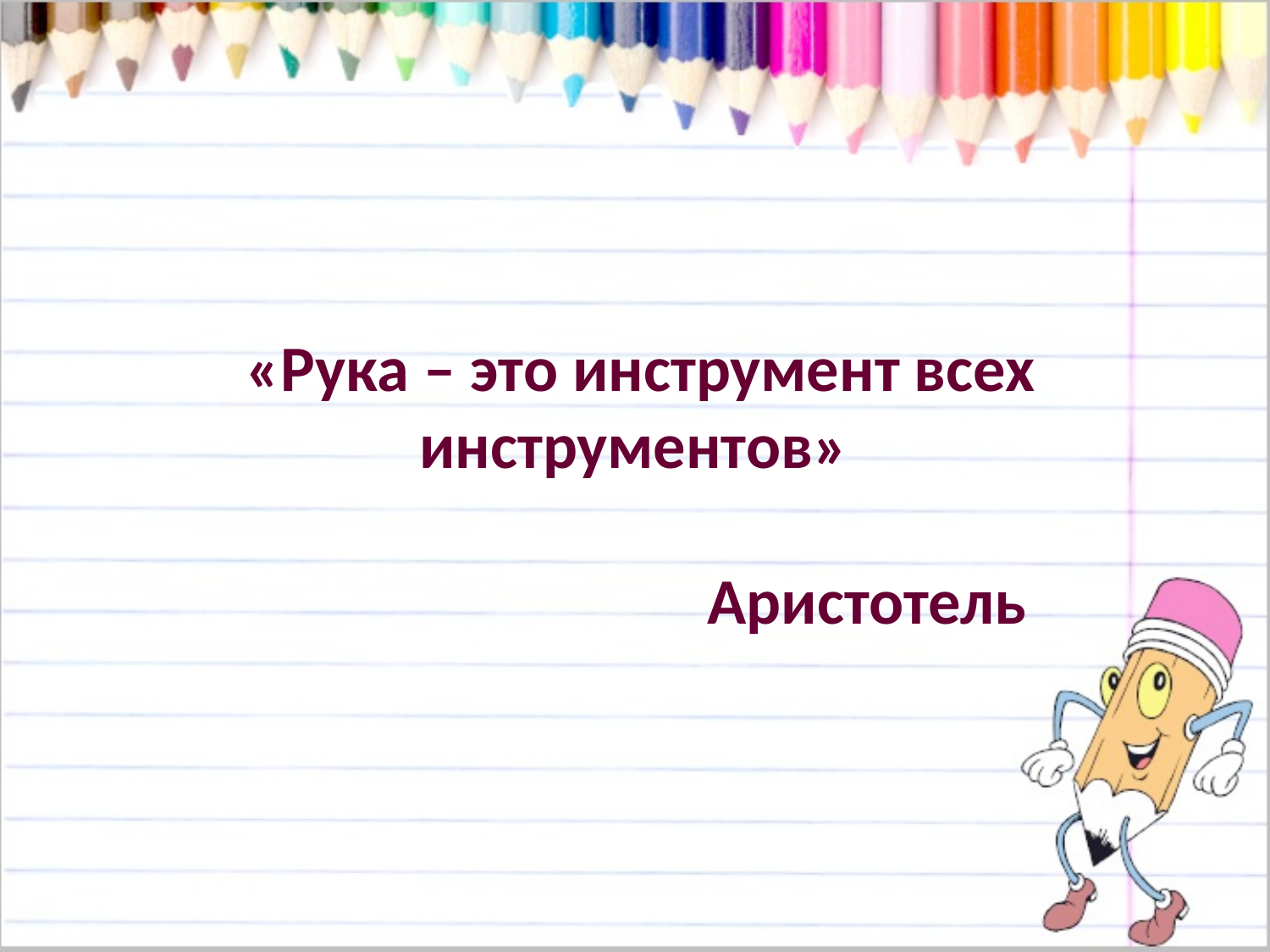

# «Рука – это инструмент всех инструментов» Аристотель